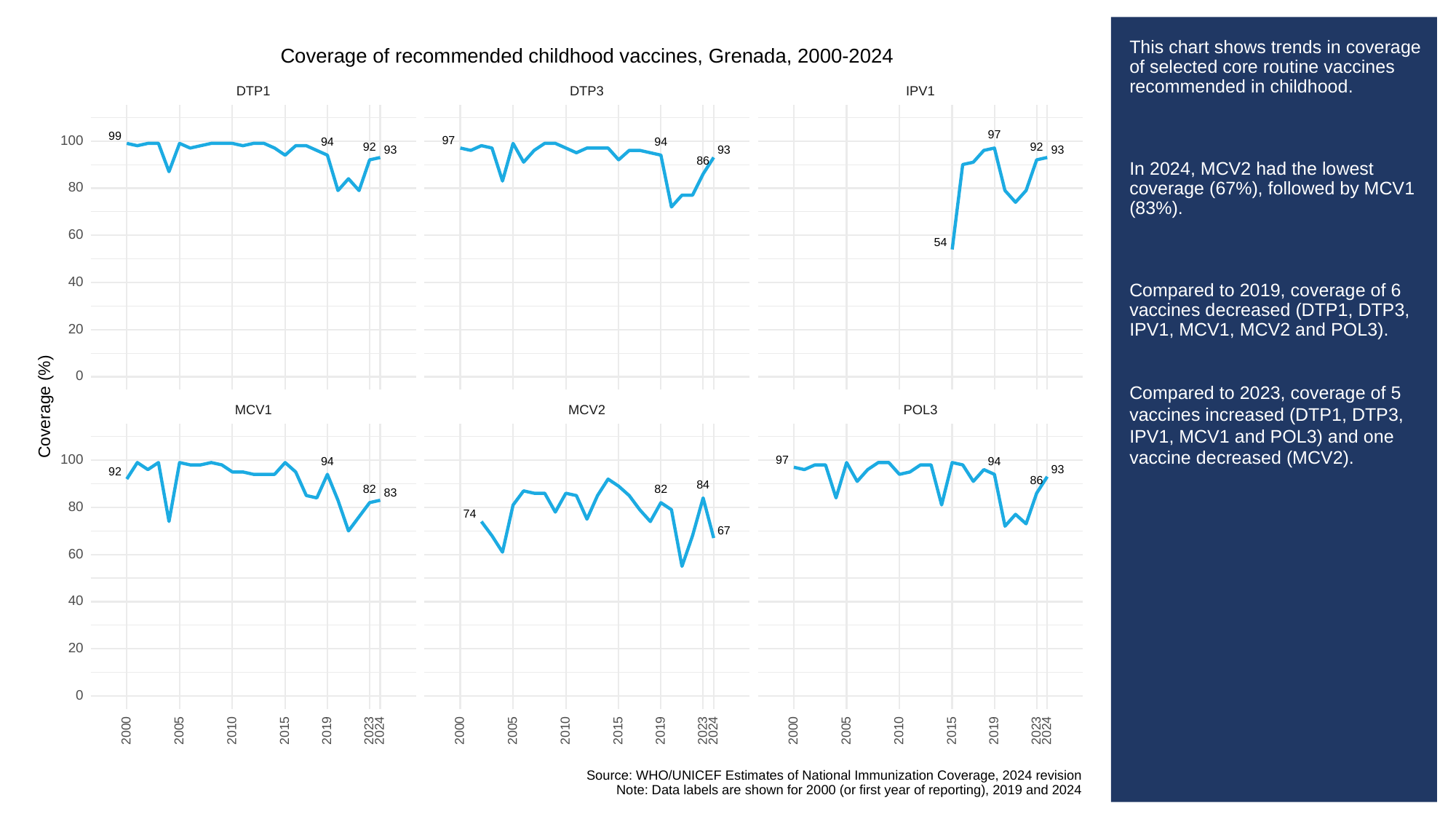

# This chart shows trends in coverage of selected core routine vaccines recommended in childhood.

In 2024, MCV2 had the lowest coverage (67%), followed by MCV1 (83%).

Compared to 2019, coverage of 6 vaccines decreased (DTP1, DTP3, IPV1, MCV1, MCV2 and POL3).

Compared to 2023, coverage of 5 vaccines increased (DTP1, DTP3, IPV1, MCV1 and POL3) and one vaccine decreased (MCV2).

Coverage of recommended childhood vaccines, Grenada, 2000-2024
DTP3
DTP1
IPV1

97
99
100
97
94
94

92
92

93
93
93

86

80

60

54

40

20

0

Coverage (%)
POL3
MCV1
MCV2

100
97
94
94

93
92
86

84

82
82
83
80

74
67

60

40

20

0

2023
2023
2023
2000
2005
2010
2015
2019
2024
2000
2005
2010
2015
2019
2024
2000
2005
2010
2015
2019
2024
Source: WHO/UNICEF Estimates of National Immunization Coverage, 2024 revision
Note: Data labels are shown for 2000 (or first year of reporting), 2019 and 2024